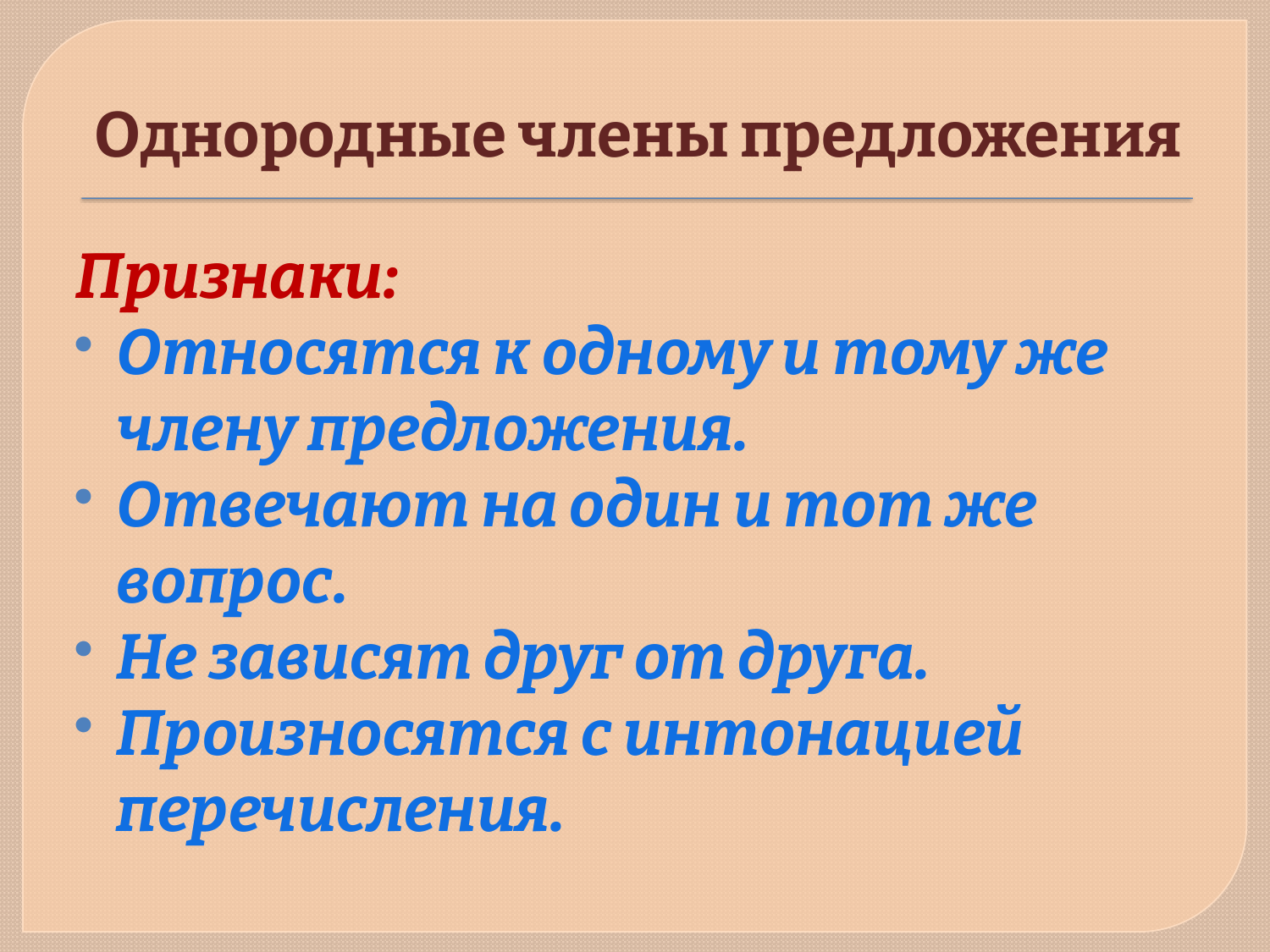

# Однородные члены предложения
Признаки:
Относятся к одному и тому же члену предложения.
Отвечают на один и тот же вопрос.
Не зависят друг от друга.
Произносятся с интонацией перечисления.